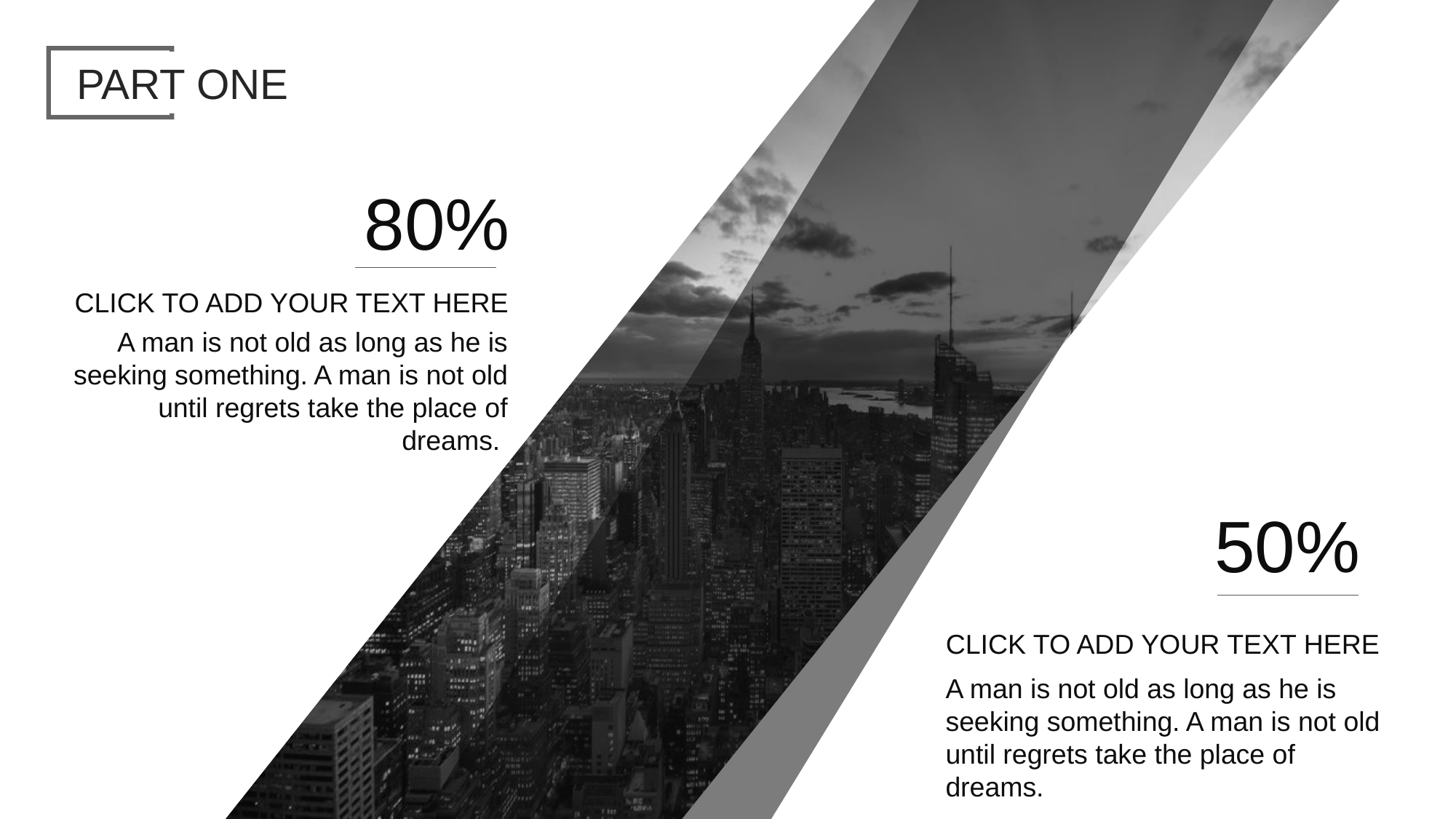

PART ONE
80%
CLICK TO ADD YOUR TEXT HERE
A man is not old as long as he is seeking something. A man is not old until regrets take the place of dreams.
50%
CLICK TO ADD YOUR TEXT HERE
A man is not old as long as he is seeking something. A man is not old until regrets take the place of dreams.